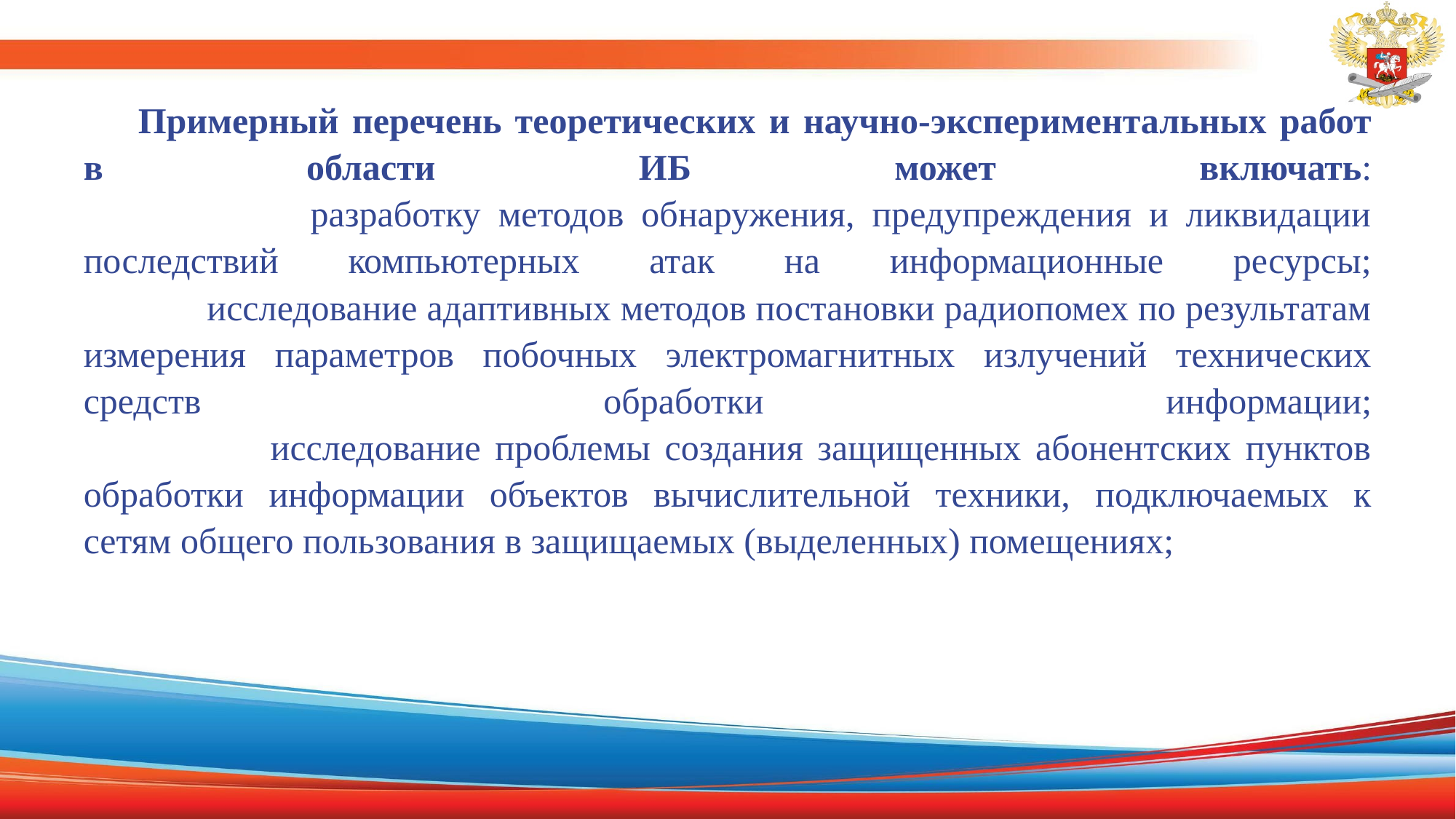

# Примерный перечень теоретических и научно-экспериментальных работ в области ИБ может включать: разработку методов обнаружения, предупреждения и ликвидации последствий компьютерных атак на информационные ресурсы; исследование адаптивных методов постановки радиопомех по результатам измерения параметров побочных электромагнитных излучений технических средств обработки информации; исследование проблемы создания защищенных абонентских пунктов обработки информации объектов вычислительной техники, подключаемых к сетям общего пользования в защищаемых (выделенных) помещениях;